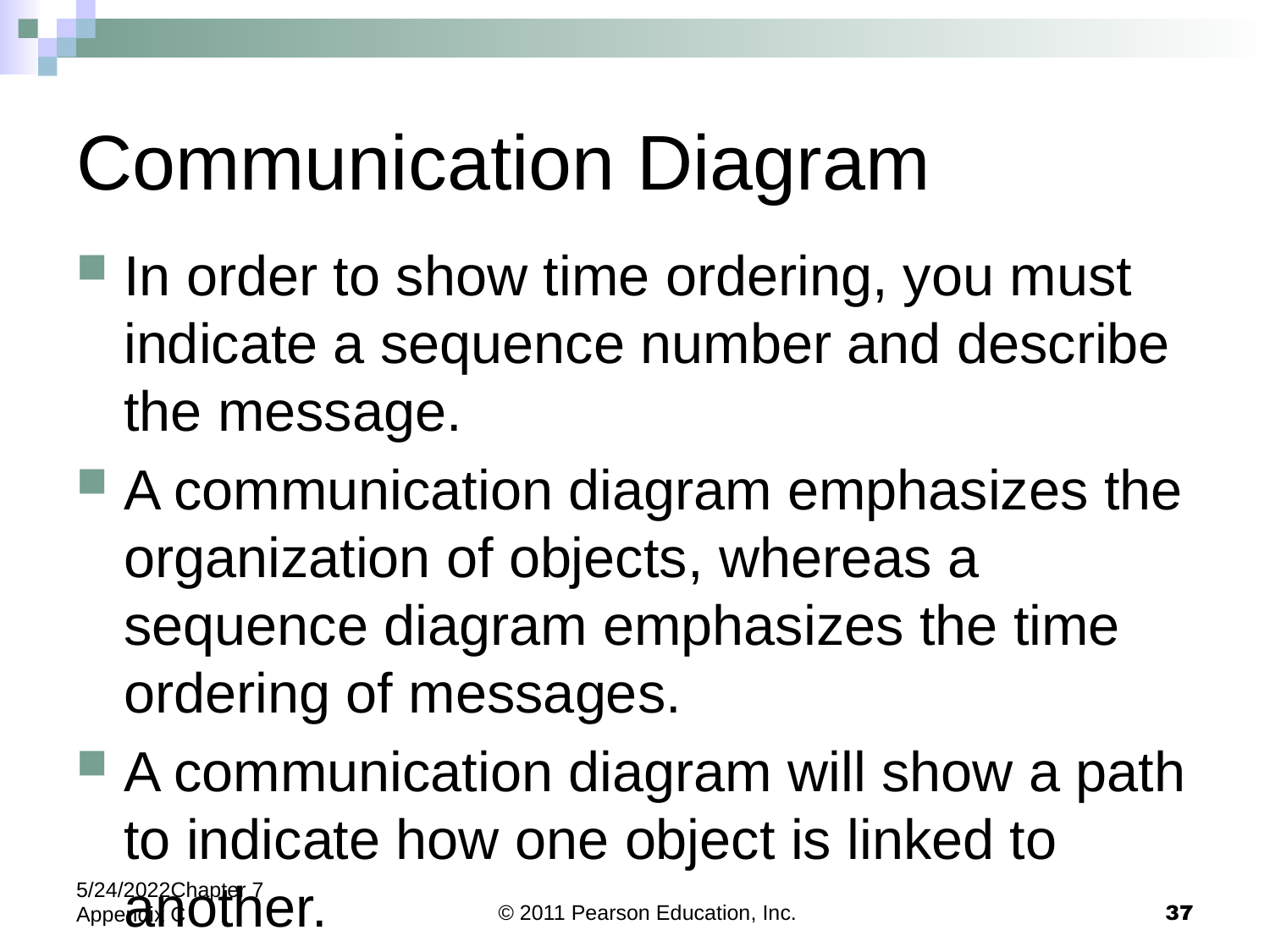

# Communication Diagram
In order to show time ordering, you must indicate a sequence number and describe the message.
A communication diagram emphasizes the organization of objects, whereas a sequence diagram emphasizes the time ordering of messages.
A communication diagram will show a path to indicate how one object is linked to another.

5/24/2022Chapter 7 Appendix C
© 2011 Pearson Education, Inc.
37